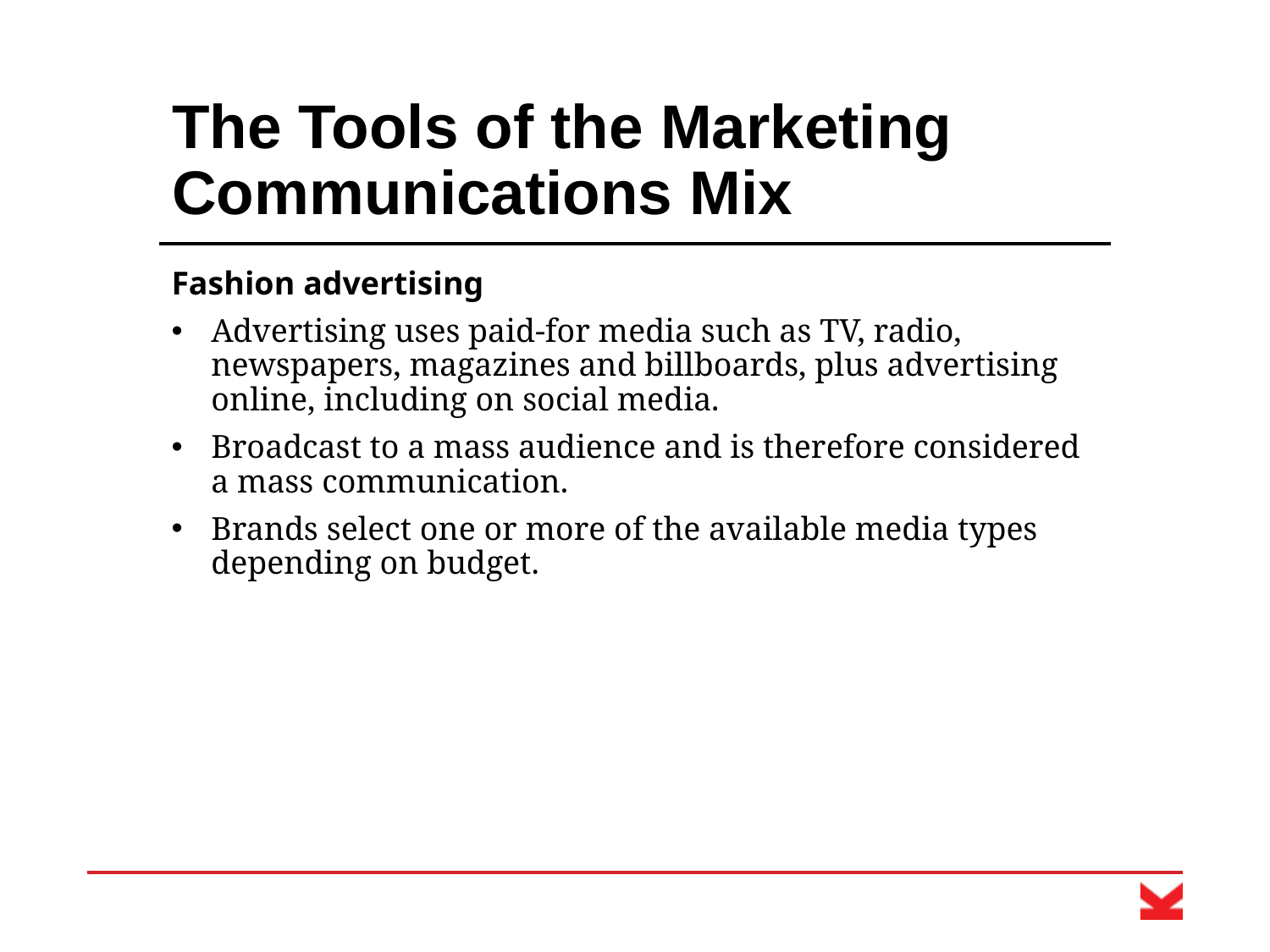

# The Tools of the Marketing Communications Mix
Fashion advertising
Advertising uses paid-for media such as TV, radio, newspapers, magazines and billboards, plus advertising online, including on social media.
Broadcast to a mass audience and is therefore considered a mass communication.
Brands select one or more of the available media types depending on budget.